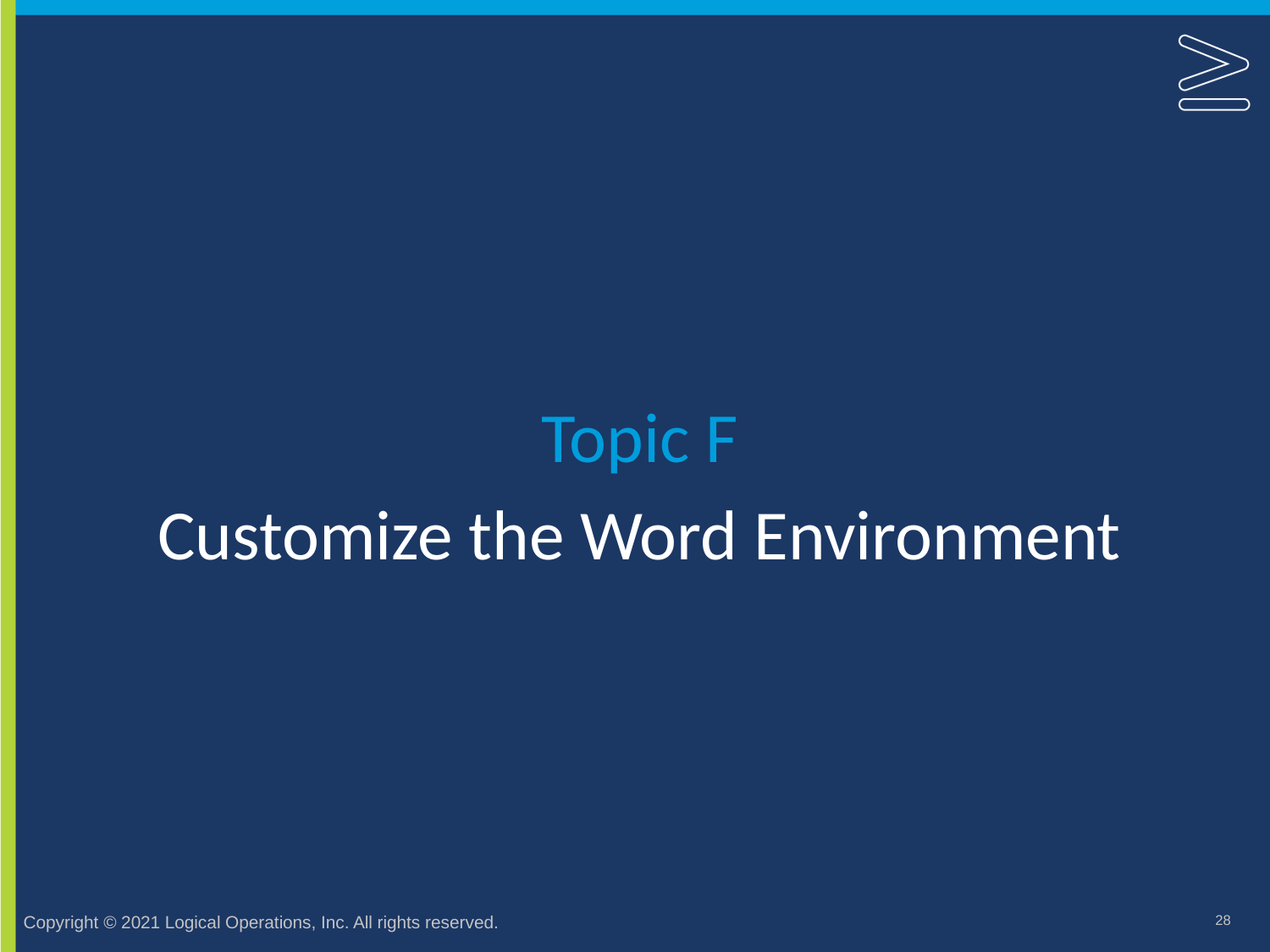

Topic F
# Customize the Word Environment
28